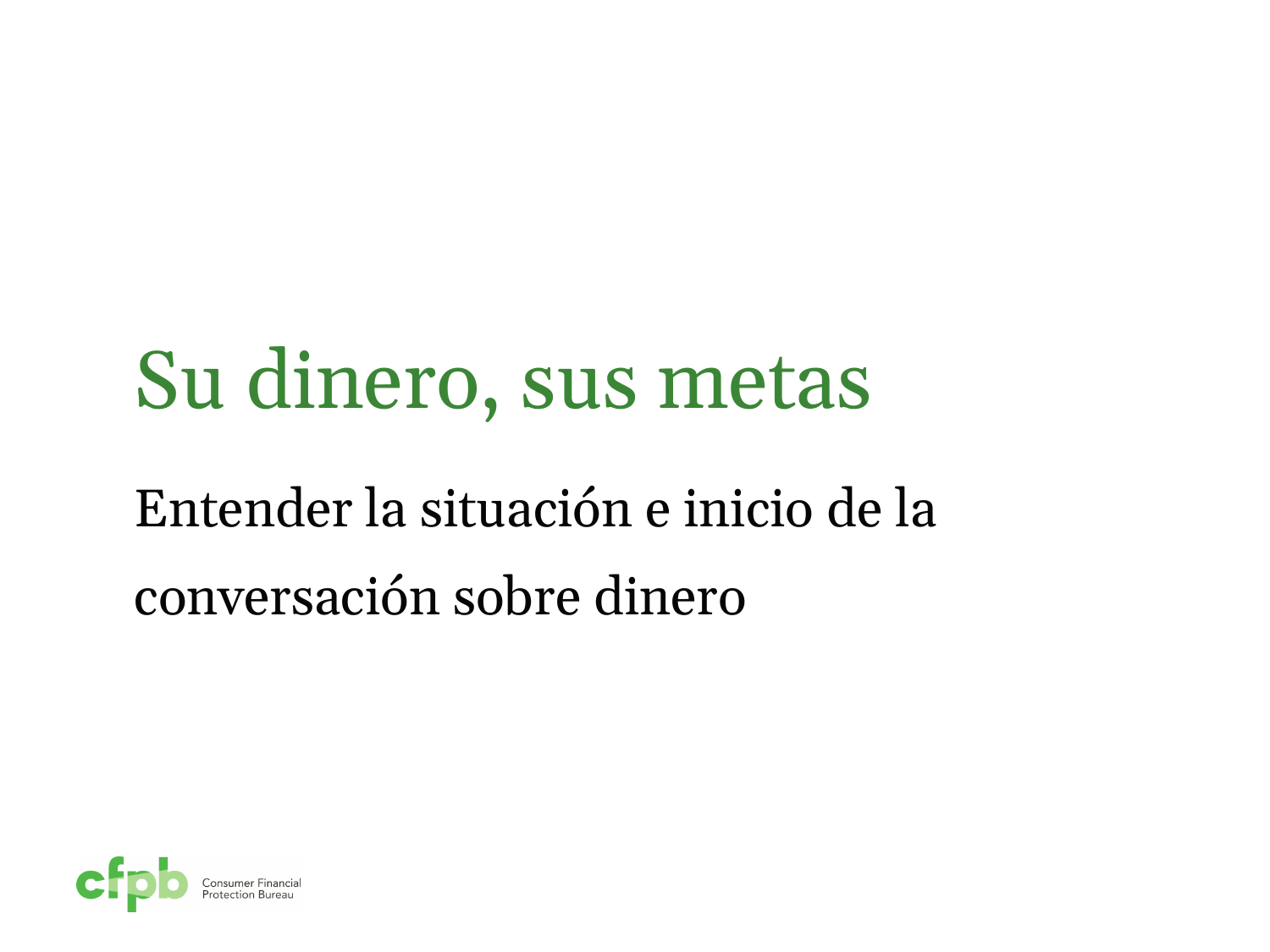

# Su dinero, sus metas
Entender la situación e inicio de la conversación sobre dinero